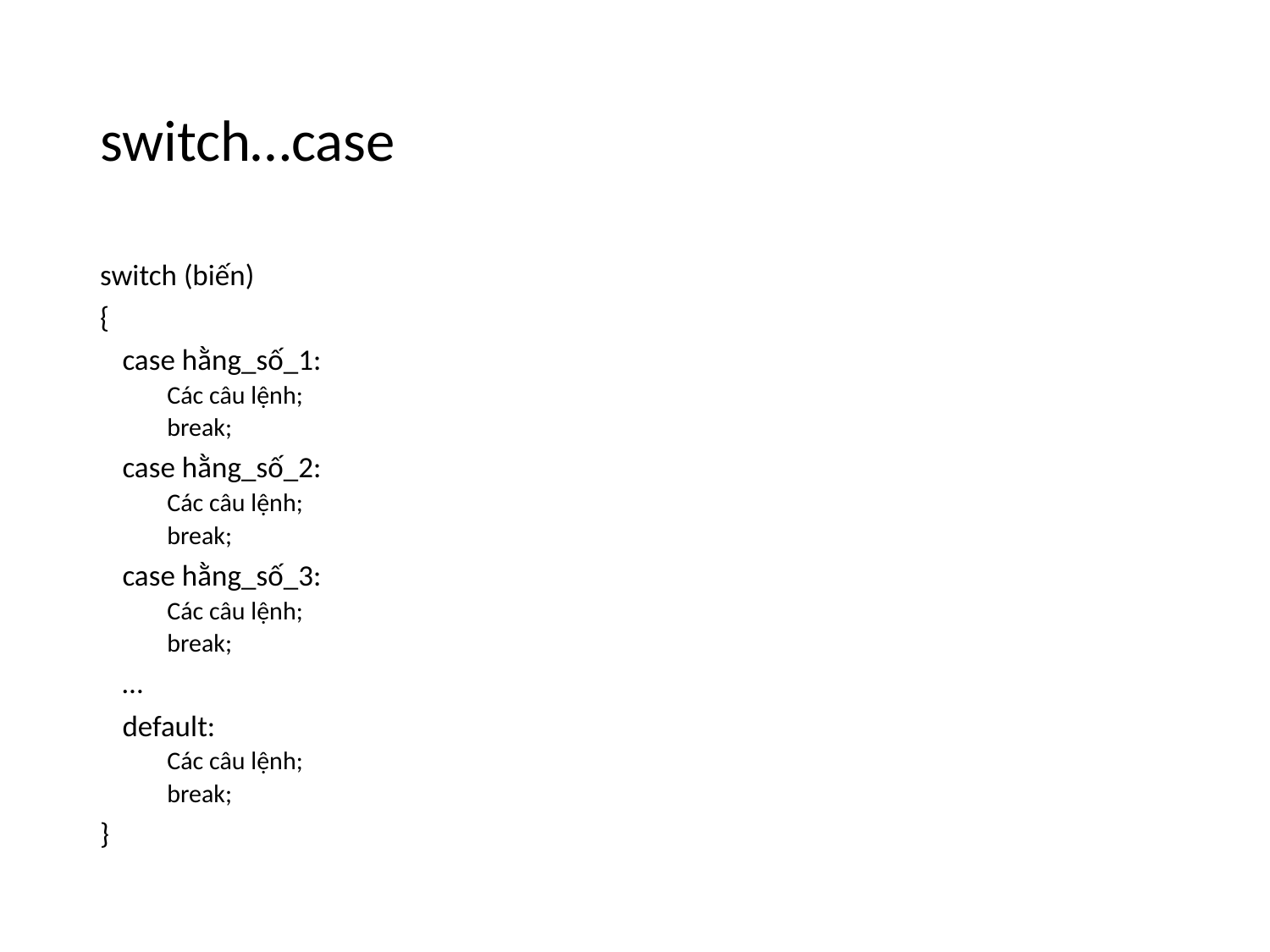

# switch…case
switch (biến)
{
	case hằng_số_1:
	Các câu lệnh;
	break;
	case hằng_số_2:
	Các câu lệnh;
	break;
	case hằng_số_3:
	Các câu lệnh;
	break;
	…
	default:
	Các câu lệnh;
	break;
}